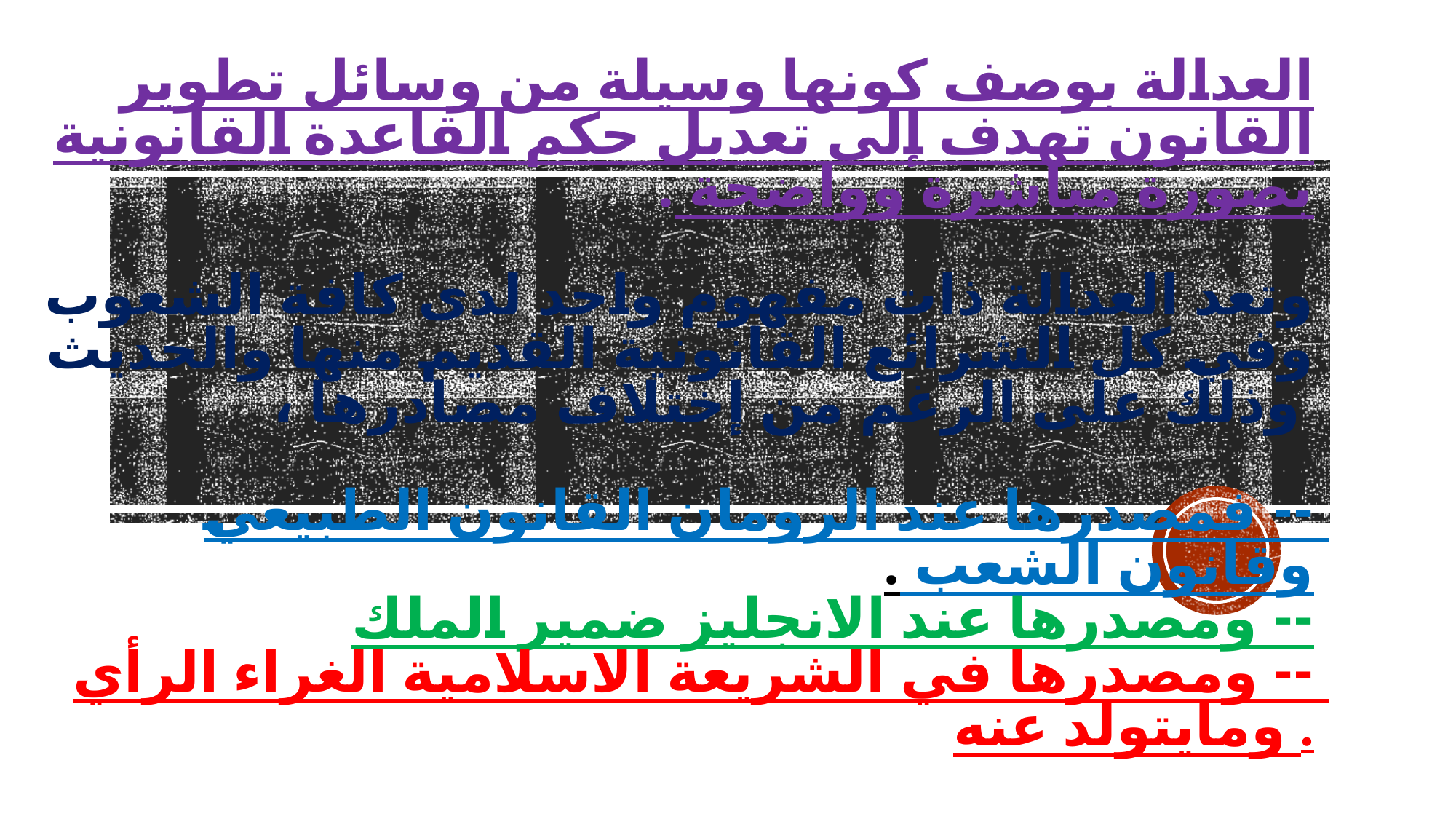

# العدالة بوصف كونها وسيلة من وسائل تطوير القانون تهدف إلى تعديل حكم القاعدة القانونية بصورة مباشرة وواضحة . وتعد العدالة ذات مفهوم واحد لدى كافة الشعوب وفي كل الشرائع القانونية القديم منها والحديث وذلك على الرغم من إختلاف مصادرها ، -- فمصدرها عند الرومان القانون الطبيعي وقانون الشعب . -- ومصدرها عند الانجليز ضمير الملك -- ومصدرها في الشريعة الاسلامية الغراء الرأي ومايتولد عنه .